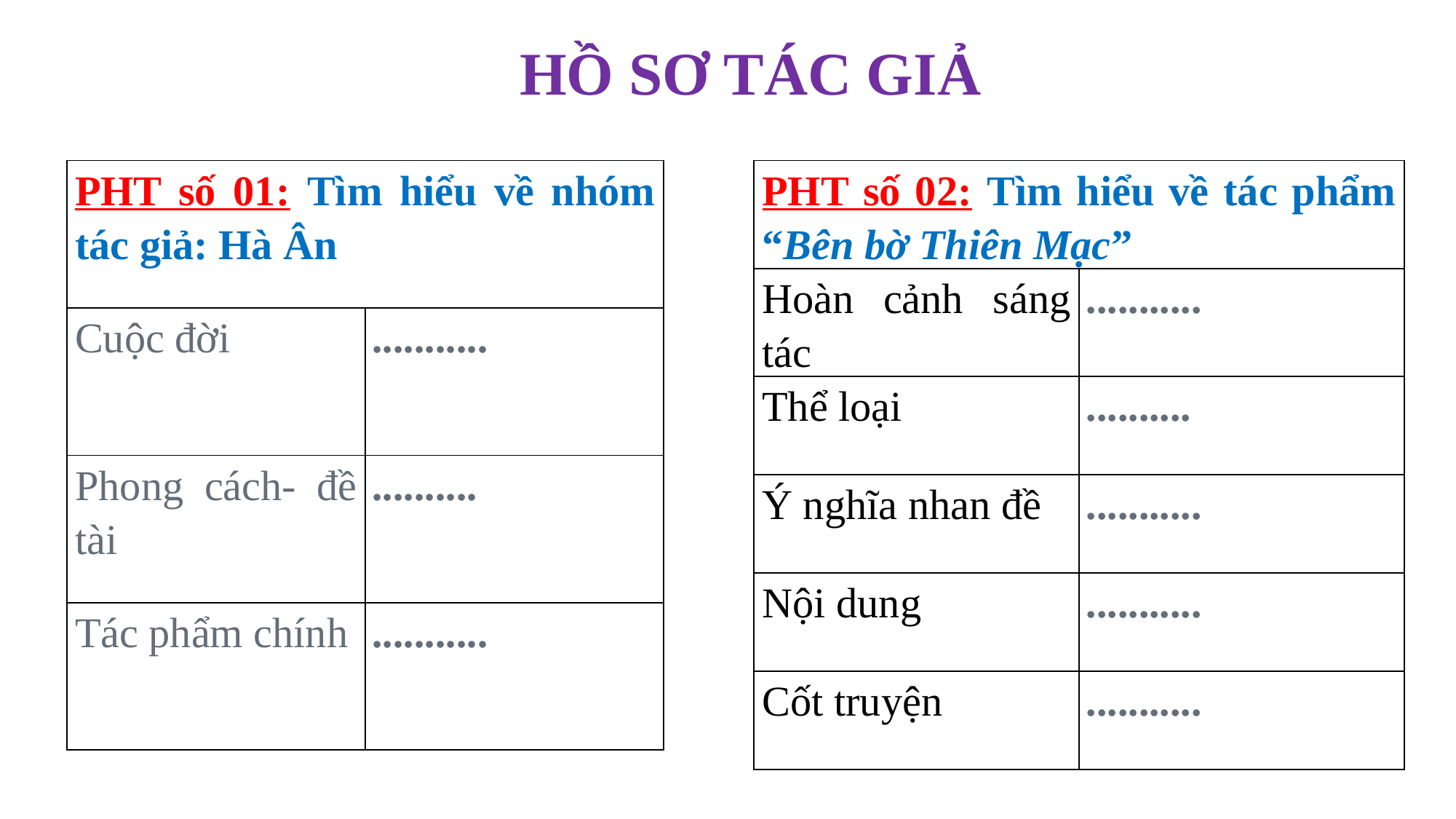

HỒ SƠ TÁC GIẢ
| PHT số 01: Tìm hiểu về nhóm tác giả: Hà Ân |  |
| --- | --- |
| Cuộc đời | ........... |
| Phong cách- đề tài | .......... |
| Tác phẩm chính | ........... |
| PHT số 02: Tìm hiểu về tác phẩm “Bên bờ Thiên Mạc” |  |
| --- | --- |
| Hoàn cảnh sáng tác | ........... |
| Thể loại | .......... |
| Ý nghĩa nhan đề | ........... |
| Nội dung | ........... |
| Cốt truyện | ........... |